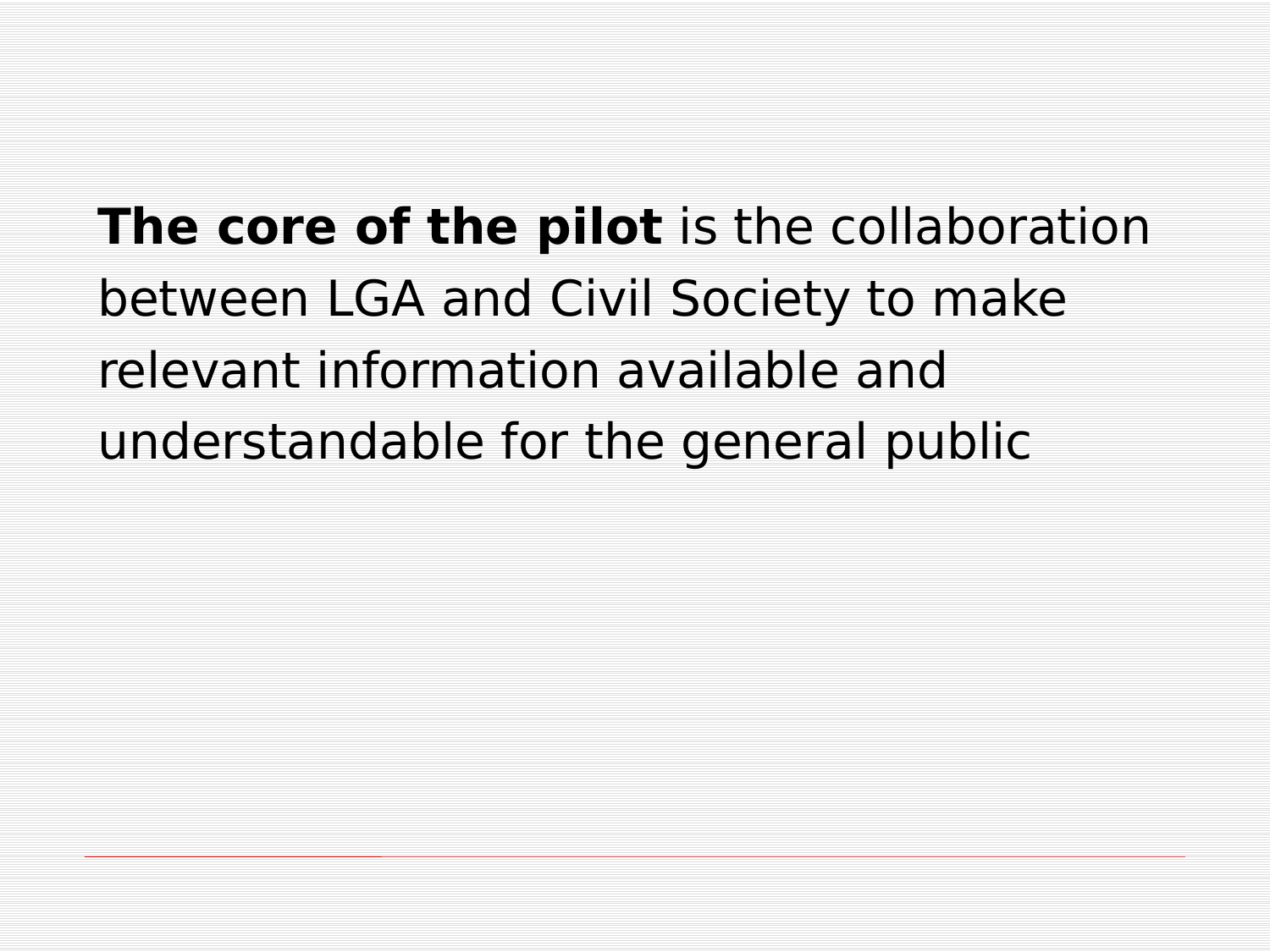

The core of the pilot is the collaboration
between LGA and Civil Society to make
relevant information available and
understandable for the general public